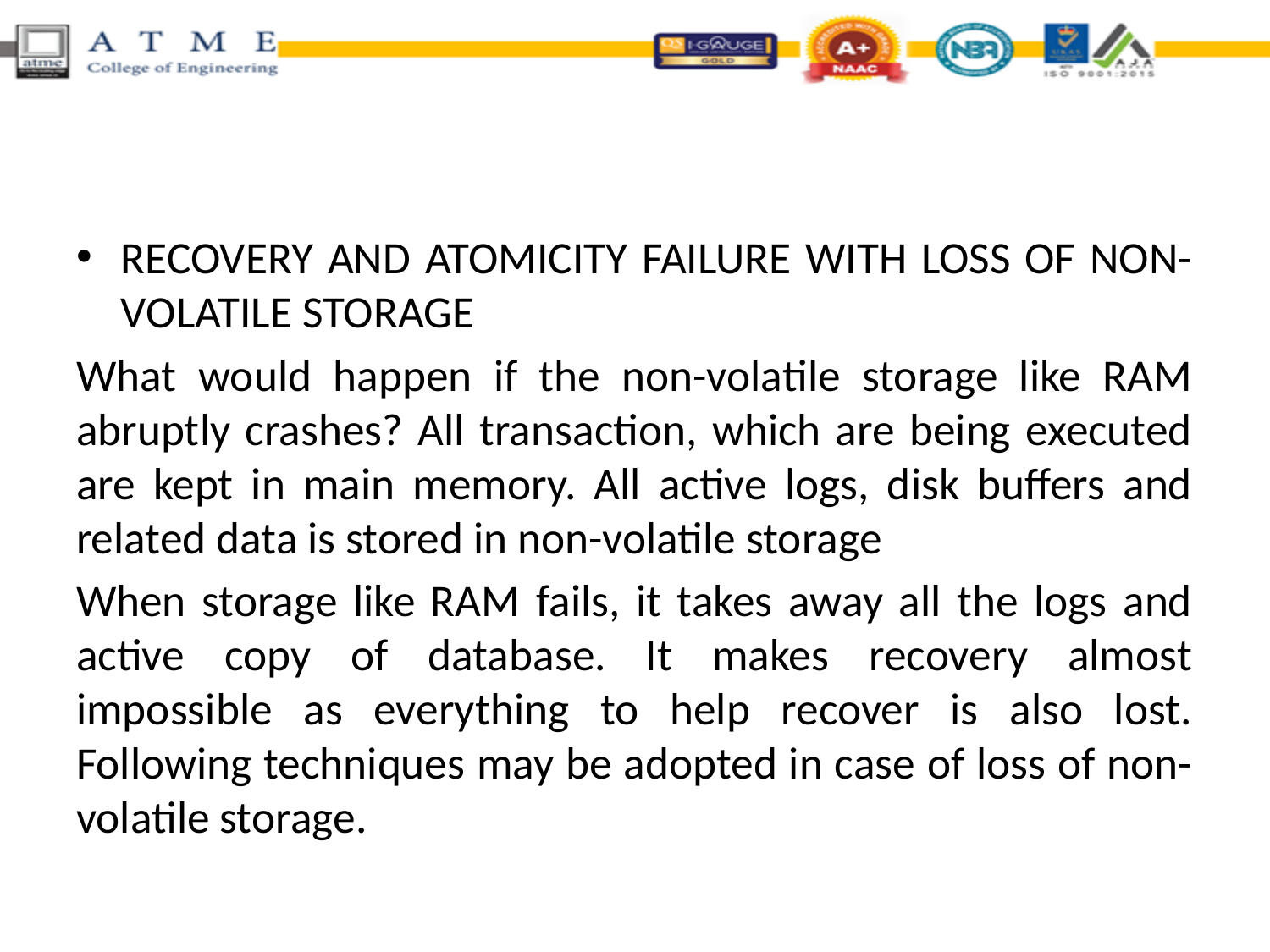

#
RECOVERY AND ATOMICITY FAILURE WITH LOSS OF NON-VOLATILE STORAGE
What would happen if the non-volatile storage like RAM abruptly crashes? All transaction, which are being executed are kept in main memory. All active logs, disk buffers and related data is stored in non-volatile storage
When storage like RAM fails, it takes away all the logs and active copy of database. It makes recovery almost impossible as everything to help recover is also lost. Following techniques may be adopted in case of loss of non-volatile storage.